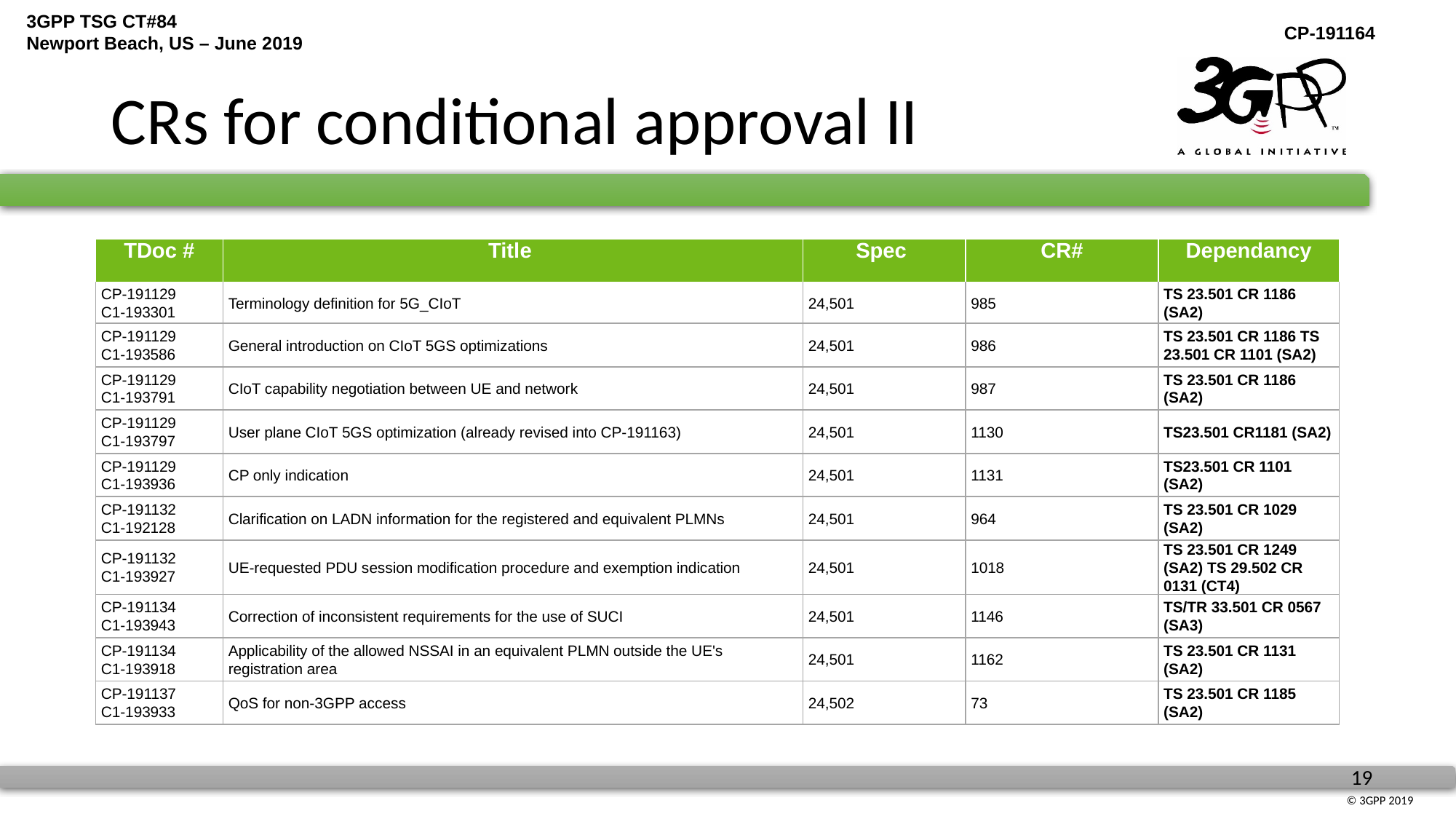

# CRs for conditional approval II
| TDoc # | Title | Spec | CR# | Dependancy |
| --- | --- | --- | --- | --- |
| CP-191129 C1-193301 | Terminology definition for 5G\_CIoT | 24,501 | 985 | TS 23.501 CR 1186 (SA2) |
| CP-191129 C1-193586 | General introduction on CIoT 5GS optimizations | 24,501 | 986 | TS 23.501 CR 1186 TS 23.501 CR 1101 (SA2) |
| CP-191129 C1-193791 | CIoT capability negotiation between UE and network | 24,501 | 987 | TS 23.501 CR 1186 (SA2) |
| CP-191129 C1-193797 | User plane CIoT 5GS optimization (already revised into CP-191163) | 24,501 | 1130 | TS23.501 CR1181 (SA2) |
| CP-191129 C1-193936 | CP only indication | 24,501 | 1131 | TS23.501 CR 1101 (SA2) |
| CP-191132 C1-192128 | Clarification on LADN information for the registered and equivalent PLMNs | 24,501 | 964 | TS 23.501 CR 1029 (SA2) |
| CP-191132 C1-193927 | UE-requested PDU session modification procedure and exemption indication | 24,501 | 1018 | TS 23.501 CR 1249 (SA2) TS 29.502 CR 0131 (CT4) |
| CP-191134 C1-193943 | Correction of inconsistent requirements for the use of SUCI | 24,501 | 1146 | TS/TR 33.501 CR 0567 (SA3) |
| CP-191134 C1-193918 | Applicability of the allowed NSSAI in an equivalent PLMN outside the UE's registration area | 24,501 | 1162 | TS 23.501 CR 1131 (SA2) |
| CP-191137 C1-193933 | QoS for non-3GPP access | 24,502 | 73 | TS 23.501 CR 1185 (SA2) |